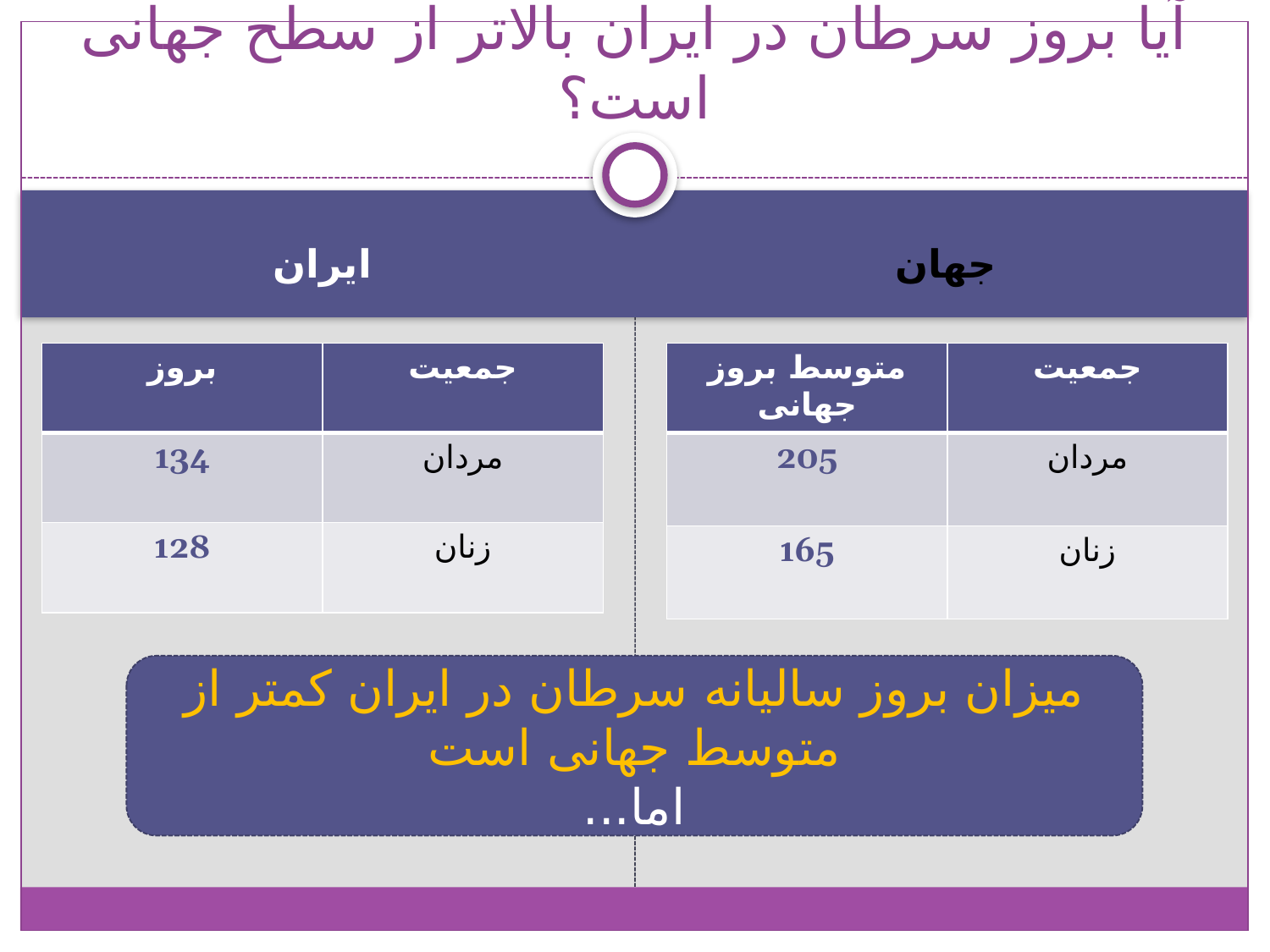

# آیا بروز سرطان در ایران بالاتر از سطح جهانی است؟
ایران
جهان
| بروز | جمعیت |
| --- | --- |
| 134 | مردان |
| 128 | زنان |
| متوسط بروز جهانی | جمعیت |
| --- | --- |
| 205 | مردان |
| 165 | زنان |
میزان بروز سالیانه سرطان در ایران کمتر از متوسط جهانی است
اما...